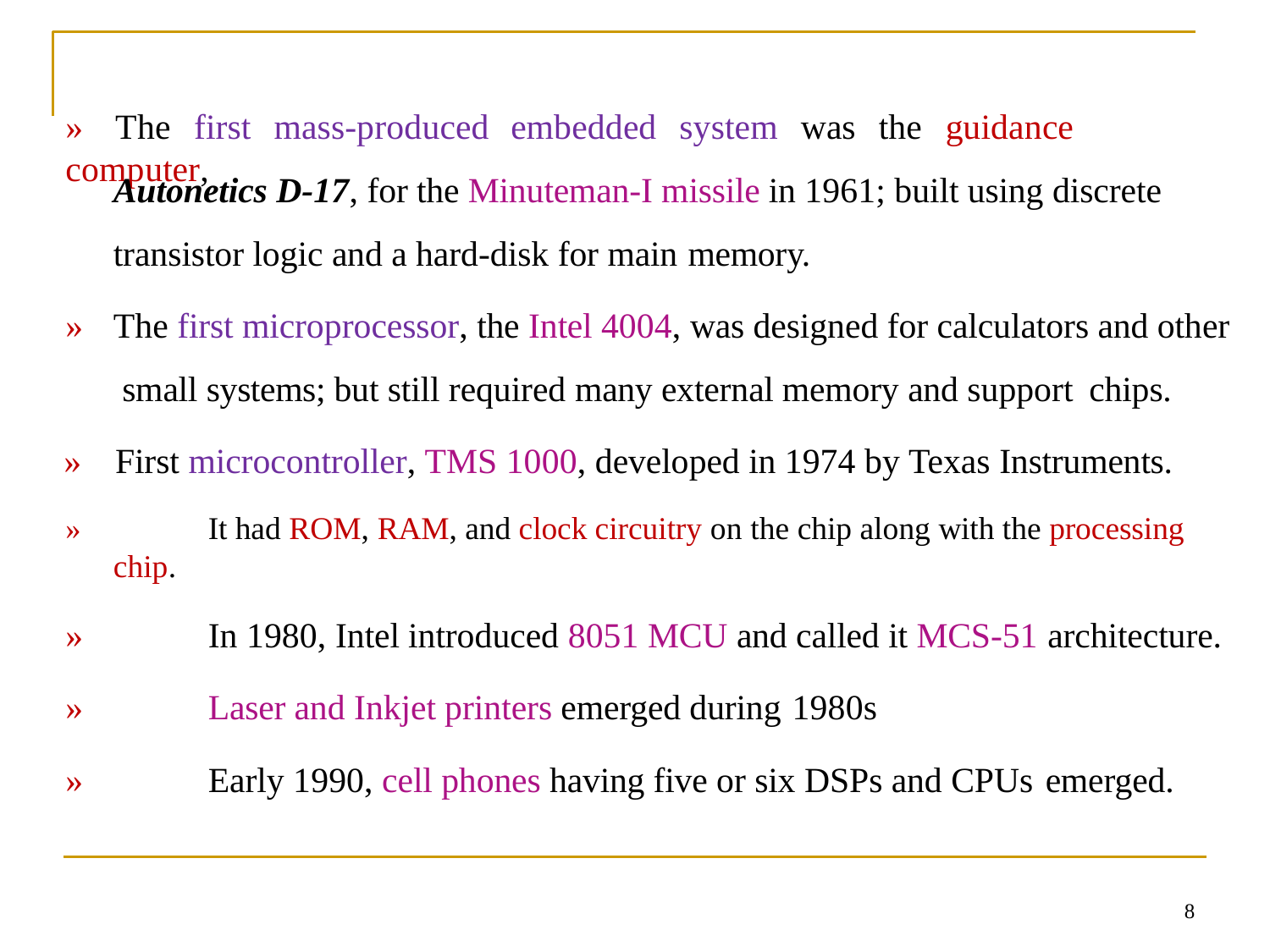

# »	The	first	mass-produced	embedded	system	was	the	guidance	computer,
Autonetics D-17, for the Minuteman-I missile in 1961; built using discrete
transistor logic and a hard-disk for main memory.
»	The first microprocessor, the Intel 4004, was designed for calculators and other  small systems; but still required many external memory and support chips.
»	First microcontroller, TMS 1000, developed in 1974 by Texas Instruments.
»	It had ROM, RAM, and clock circuitry on the chip along with the processing chip.
»	In 1980, Intel introduced 8051 MCU and called it MCS-51 architecture.
»	Laser and Inkjet printers emerged during 1980s
»	Early 1990, cell phones having five or six DSPs and CPUs emerged.

8
MP, CSE, VCET